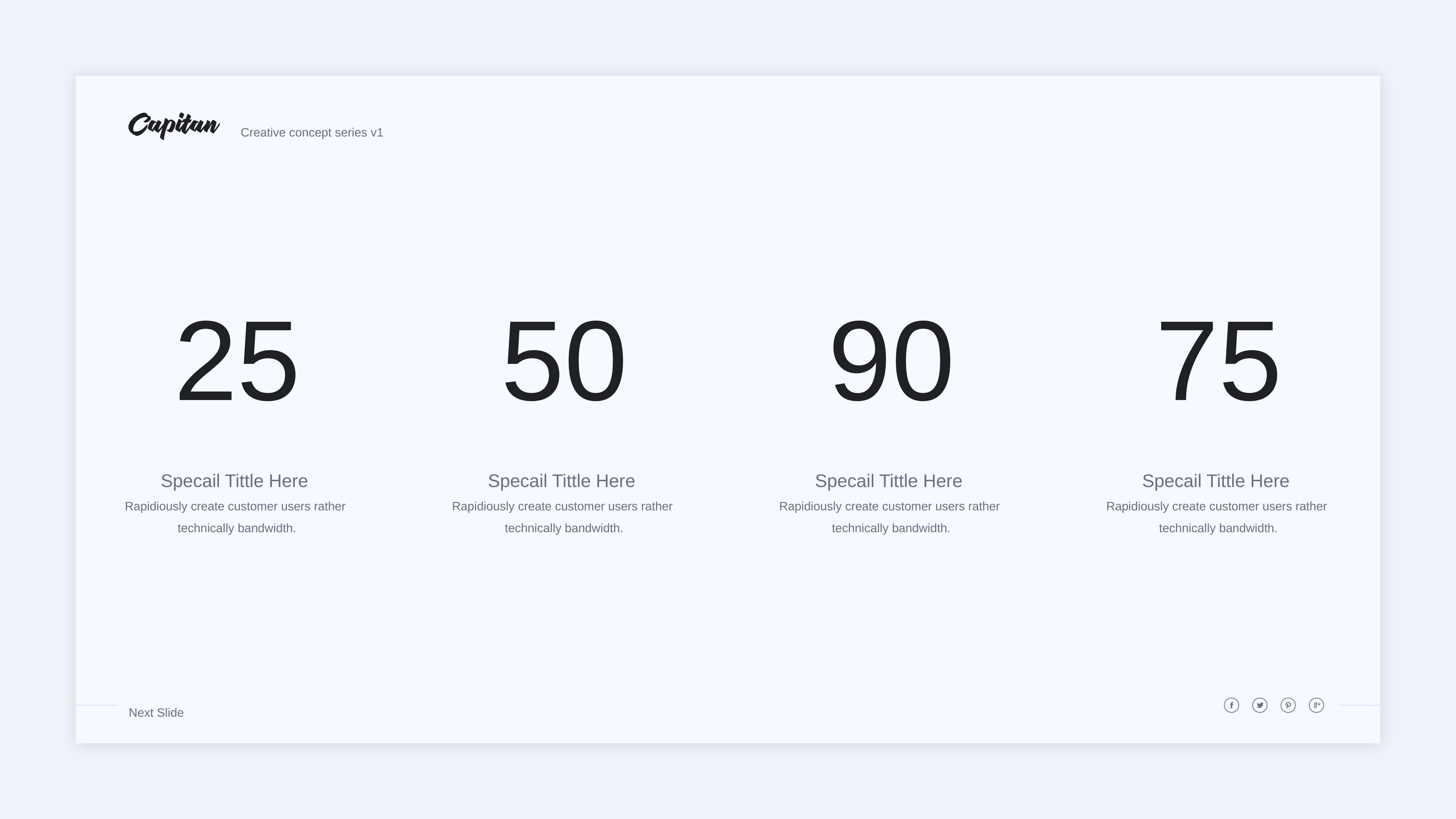

25
50
90
75
Specail Tittle Here
Rapidiously create customer users rather
technically bandwidth.
Specail Tittle Here
Rapidiously create customer users rather
technically bandwidth.
Specail Tittle Here
Rapidiously create customer users rather
technically bandwidth.
Specail Tittle Here
Rapidiously create customer users rather
technically bandwidth.